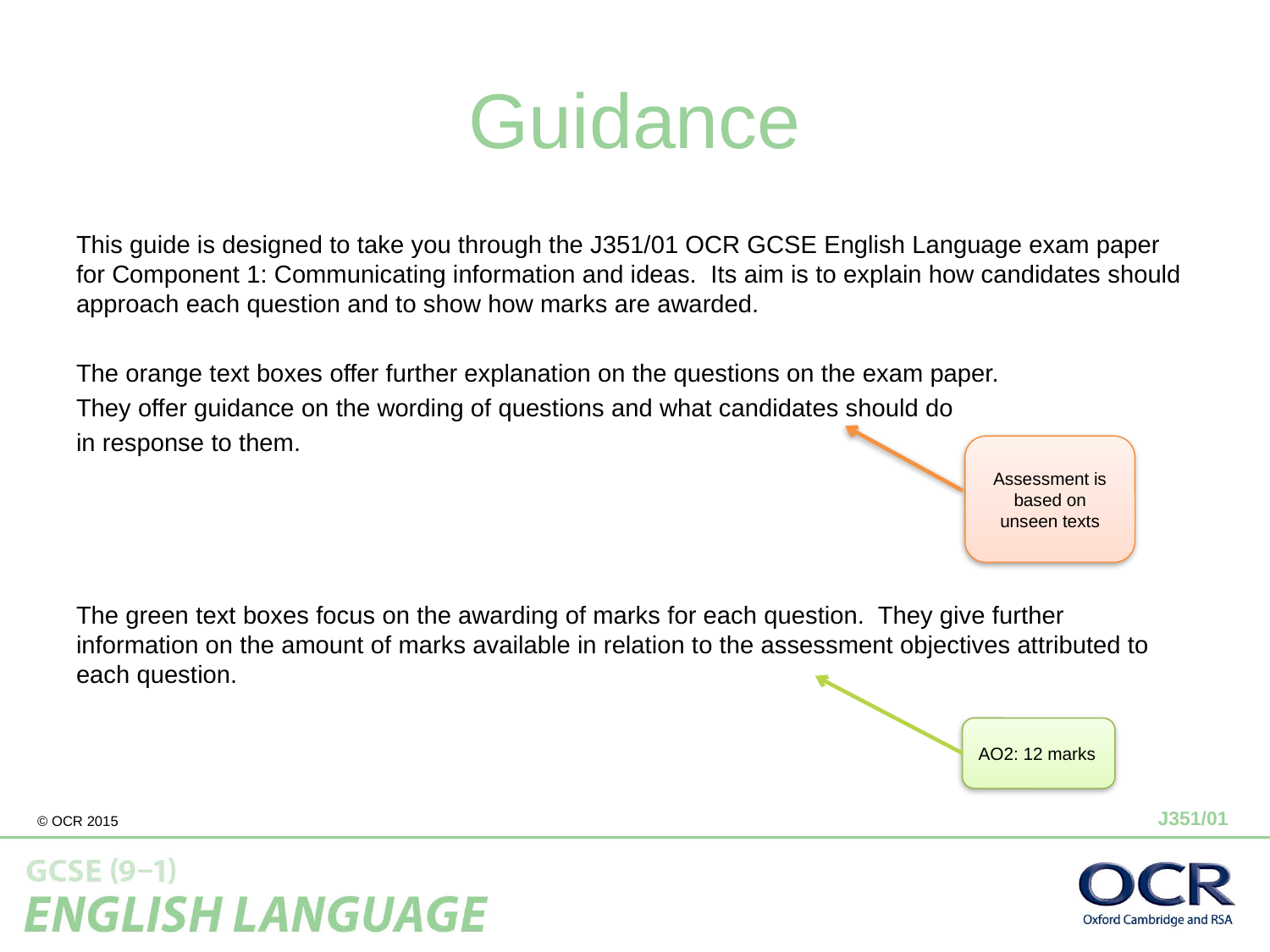

# Guidance
This guide is designed to take you through the J351/01 OCR GCSE English Language exam paper for Component 1: Communicating information and ideas.  Its aim is to explain how candidates should approach each question and to show how marks are awarded.

The orange text boxes offer further explanation on the questions on the exam paper.
They offer guidance on the wording of questions and what candidates should do
in response to them.

The green text boxes focus on the awarding of marks for each question.  They give further information on the amount of marks available in relation to the assessment objectives attributed to each question.

Assessment is based on unseen texts
AO2: 12 marks